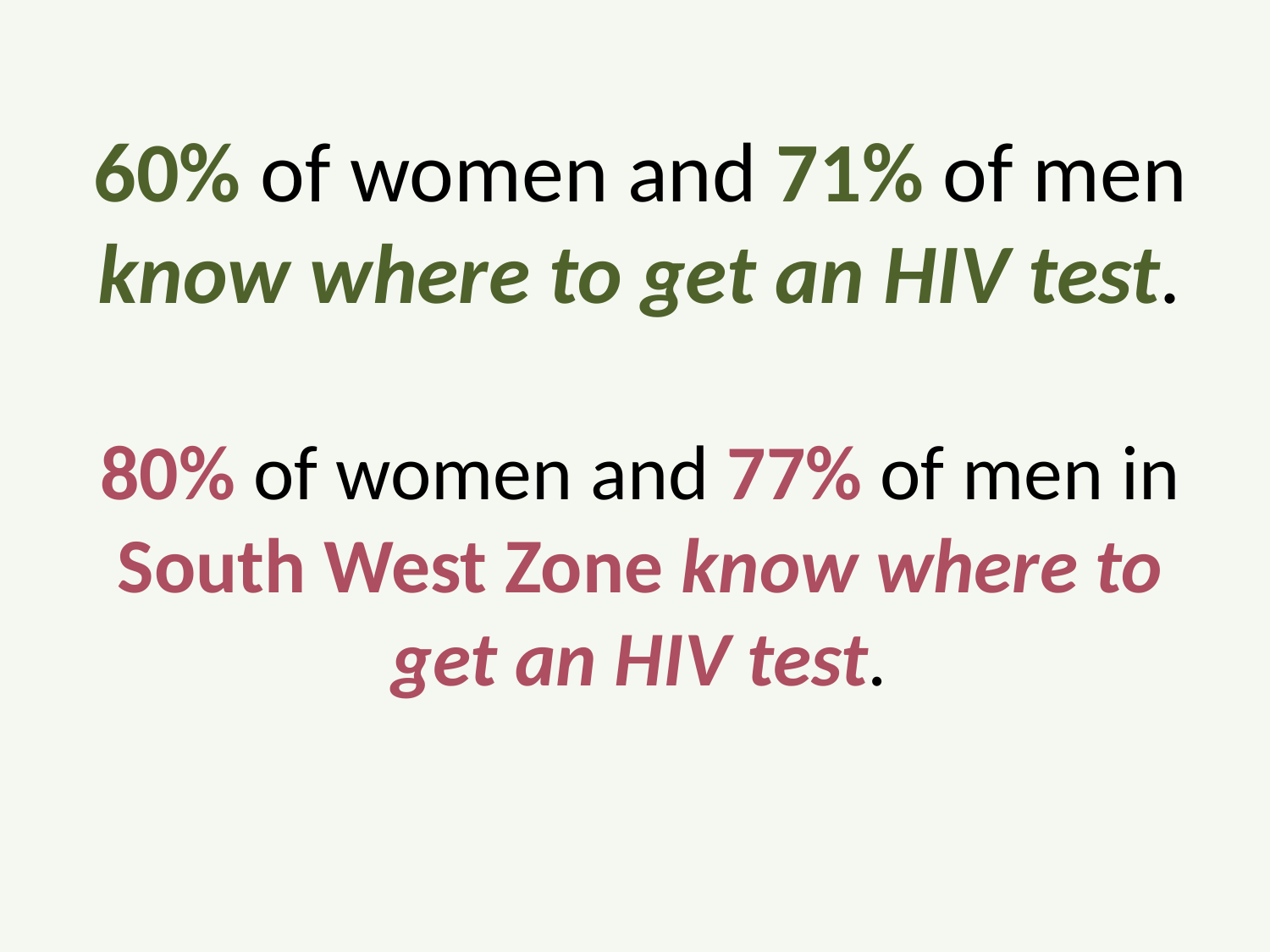

# 60% of women and 71% of men know where to get an HIV test. 80% of women and 77% of men in South West Zone know where to get an HIV test.